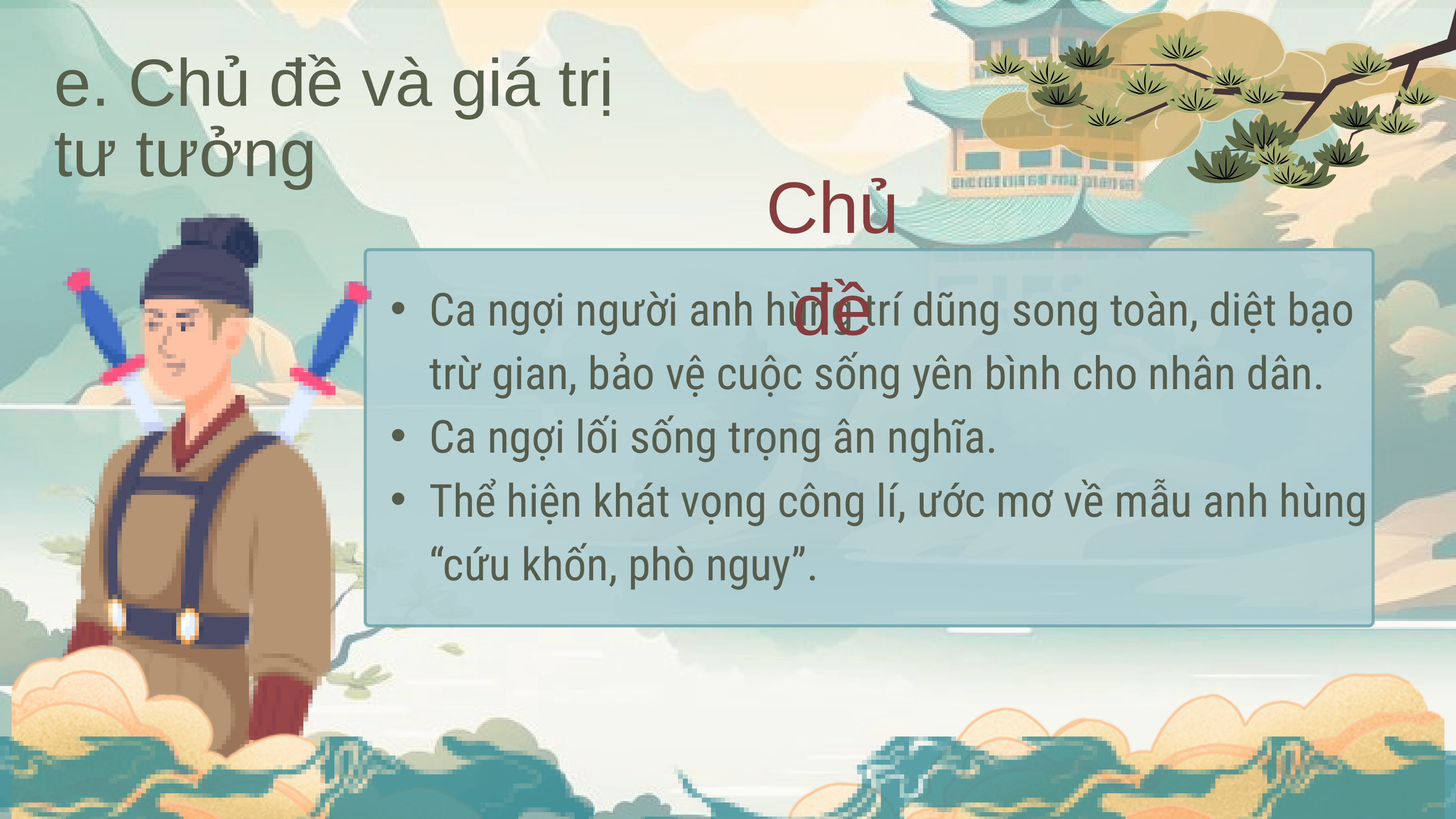

e. Chủ đề và giá trị tư tưởng
Chủ đề

Ca ngợi người anh hùng trí dũng song toàn, diệt bạo trừ gian, bảo vệ cuộc sống yên bình cho nhân dân.
Ca ngợi lối sống trọng ân nghĩa.
Thể hiện khát vọng công lí, ước mơ về mẫu anh hùng “cứu khốn, phò nguy”.